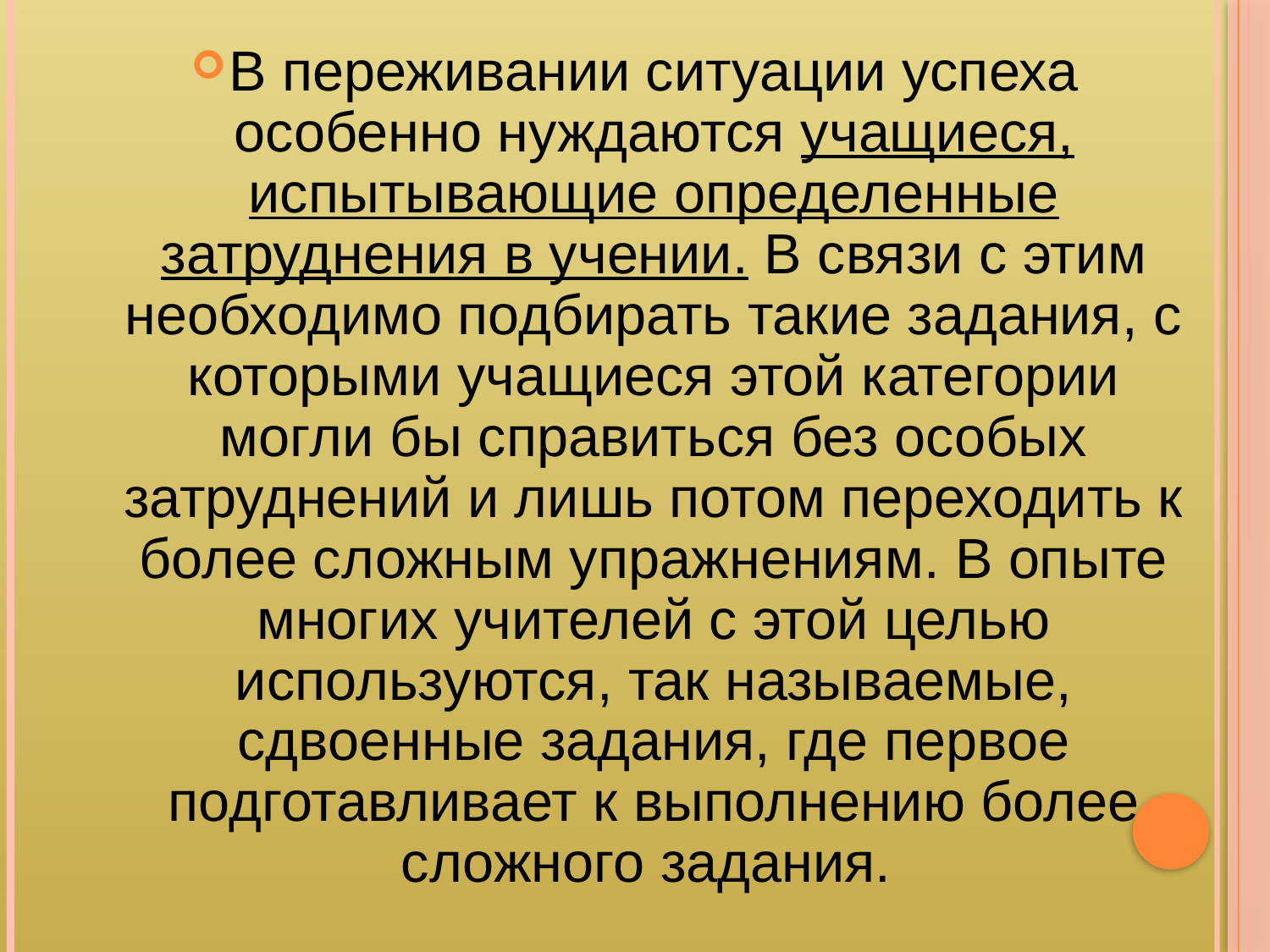

В переживании ситуации успеха особенно нуждаются учащиеся, испытывающие определенные затруднения в учении. В связи с этим необходимо подбирать такие задания, с которыми учащиеся этой категории могли бы справиться без особых затруднений и лишь потом переходить к более сложным упражнениям. В опыте многих учителей с этой целью используются, так называемые, сдвоенные задания, где первое подготавливает к выполнению более сложного задания.